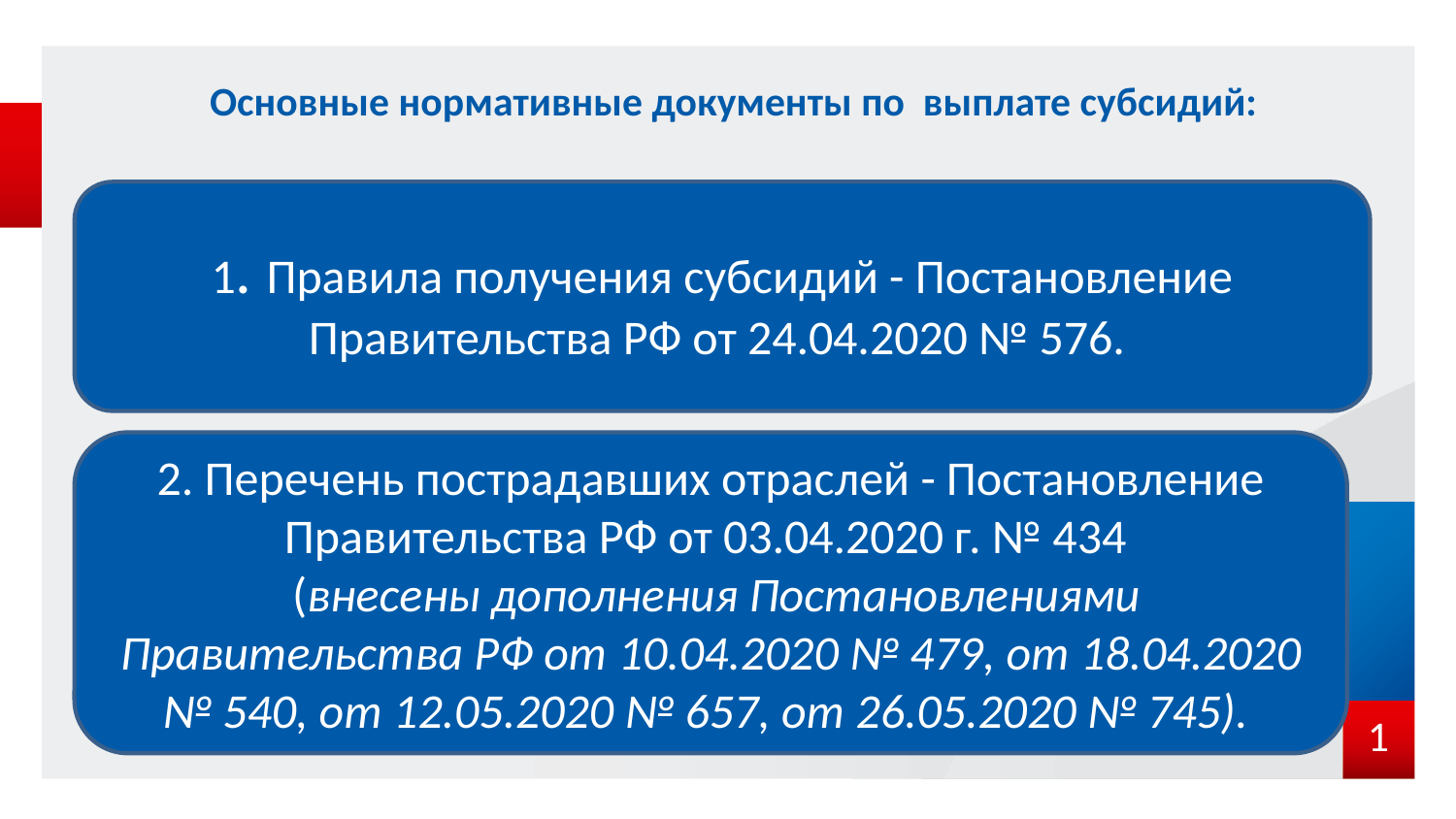

# Основные нормативные документы по  выплате субсидий:
1. Правила получения субсидий - Постановление Правительства РФ от 24.04.2020 № 576.

2. Перечень пострадавших отраслей - Постановление Правительства РФ от 03.04.2020 г. № 434
 (внесены дополнения Постановлениями Правительства РФ от 10.04.2020 № 479, от 18.04.2020 № 540, от 12.05.2020 № 657, от 26.05.2020 № 745).

1